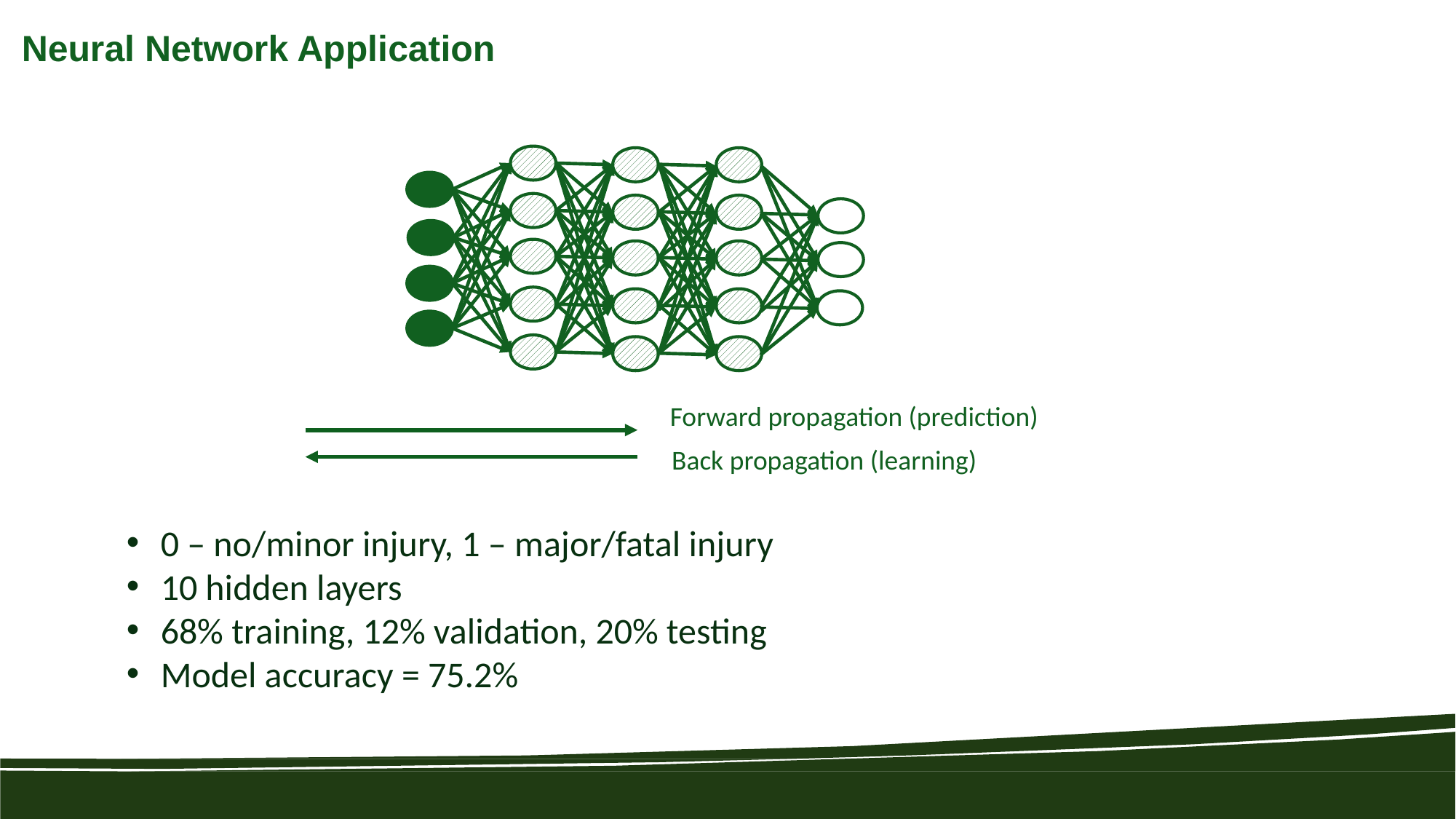

Neural Network Application

Forward propagation (prediction)
Back propagation (learning)
0 – no/minor injury, 1 – major/fatal injury
10 hidden layers
68% training, 12% validation, 20% testing
Model accuracy = 75.2%